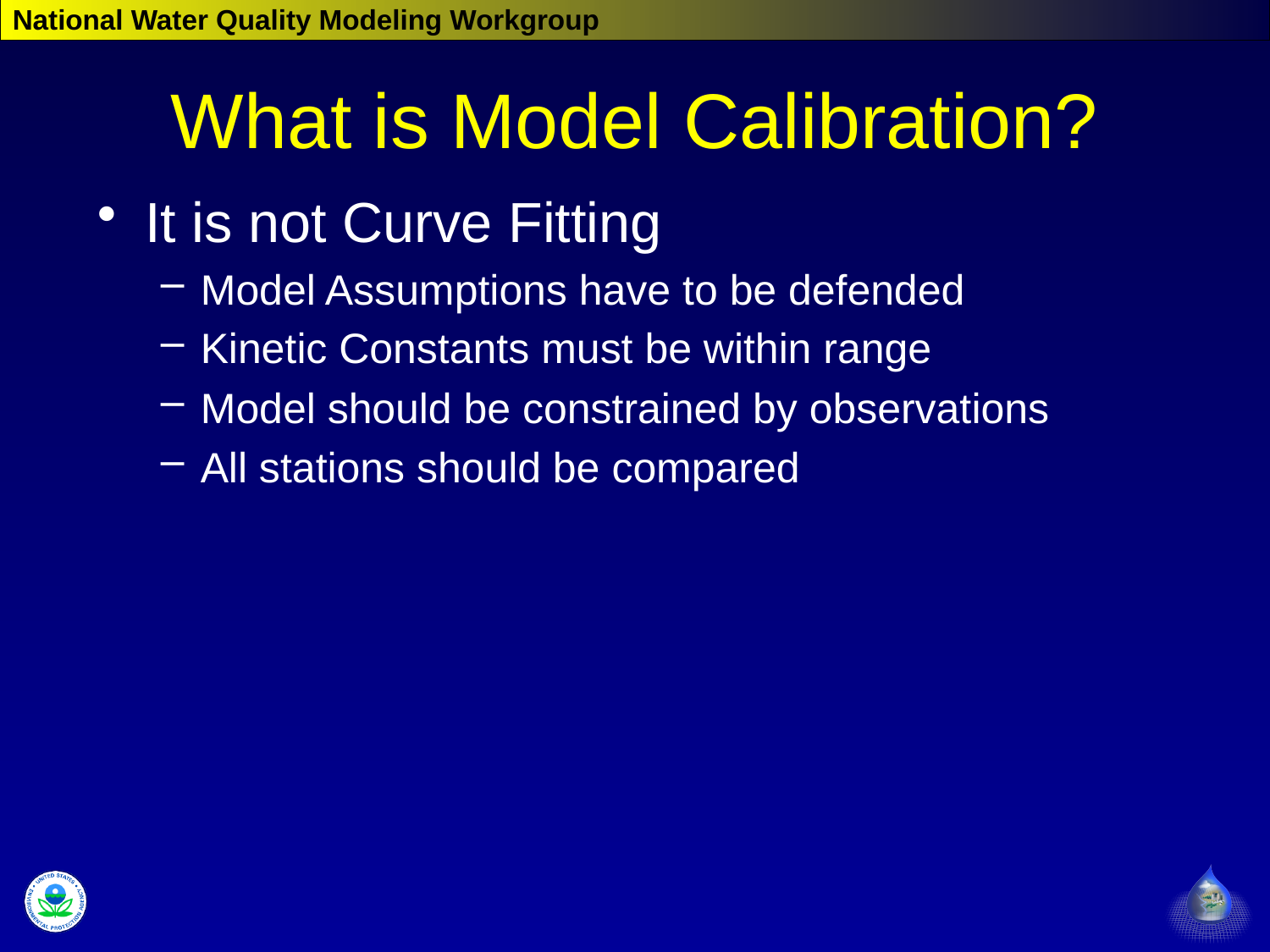

# What is Model Calibration?
It is not Curve Fitting
Model Assumptions have to be defended
Kinetic Constants must be within range
Model should be constrained by observations
All stations should be compared